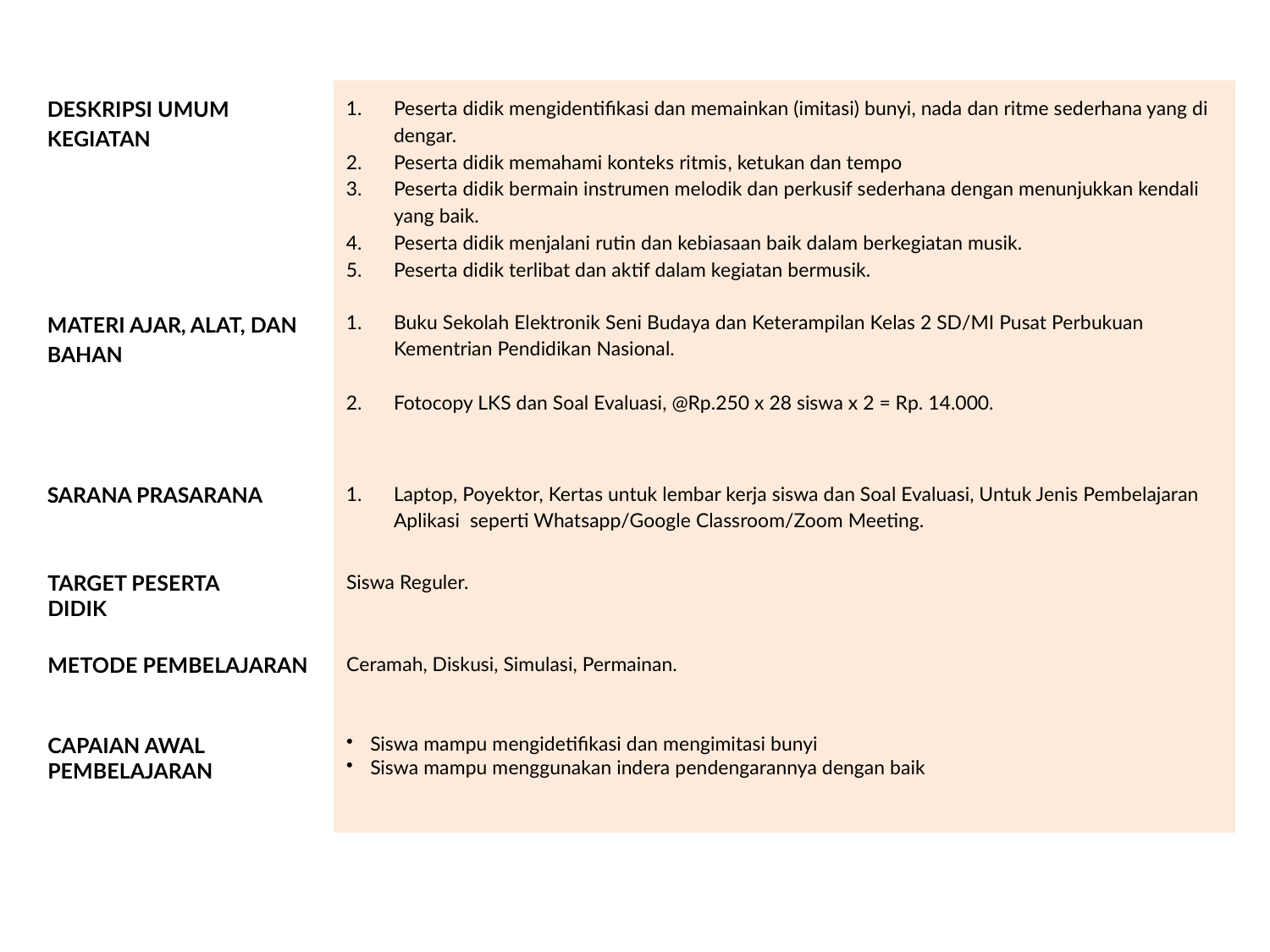

| DESKRIPSI UMUM KEGIATAN | Peserta didik mengidentifikasi dan memainkan (imitasi) bunyi, nada dan ritme sederhana yang di dengar. Peserta didik memahami konteks ritmis, ketukan dan tempo Peserta didik bermain instrumen melodik dan perkusif sederhana dengan menunjukkan kendali yang baik. Peserta didik menjalani rutin dan kebiasaan baik dalam berkegiatan musik. Peserta didik terlibat dan aktif dalam kegiatan bermusik. |
| --- | --- |
| MATERI AJAR, ALAT, DAN BAHAN | Buku Sekolah Elektronik Seni  Budaya dan Keterampilan Kelas 2 SD/MI Pusat Perbukuan Kementrian Pendidikan Nasional. Fotocopy LKS dan Soal Evaluasi, @Rp.250 x 28 siswa x 2 = Rp. 14.000. |
| SARANA PRASARANA | Laptop, Poyektor, Kertas untuk lembar kerja siswa dan Soal Evaluasi, Untuk Jenis Pembelajaran Aplikasi seperti Whatsapp/Google Classroom/Zoom Meeting. |
| TARGET PESERTA DIDIK | Siswa Reguler. |
| METODE PEMBELAJARAN | Ceramah, Diskusi, Simulasi, Permainan. |
| CAPAIAN AWAL PEMBELAJARAN | Siswa mampu mengidetifikasi dan mengimitasi bunyi Siswa mampu menggunakan indera pendengarannya dengan baik |